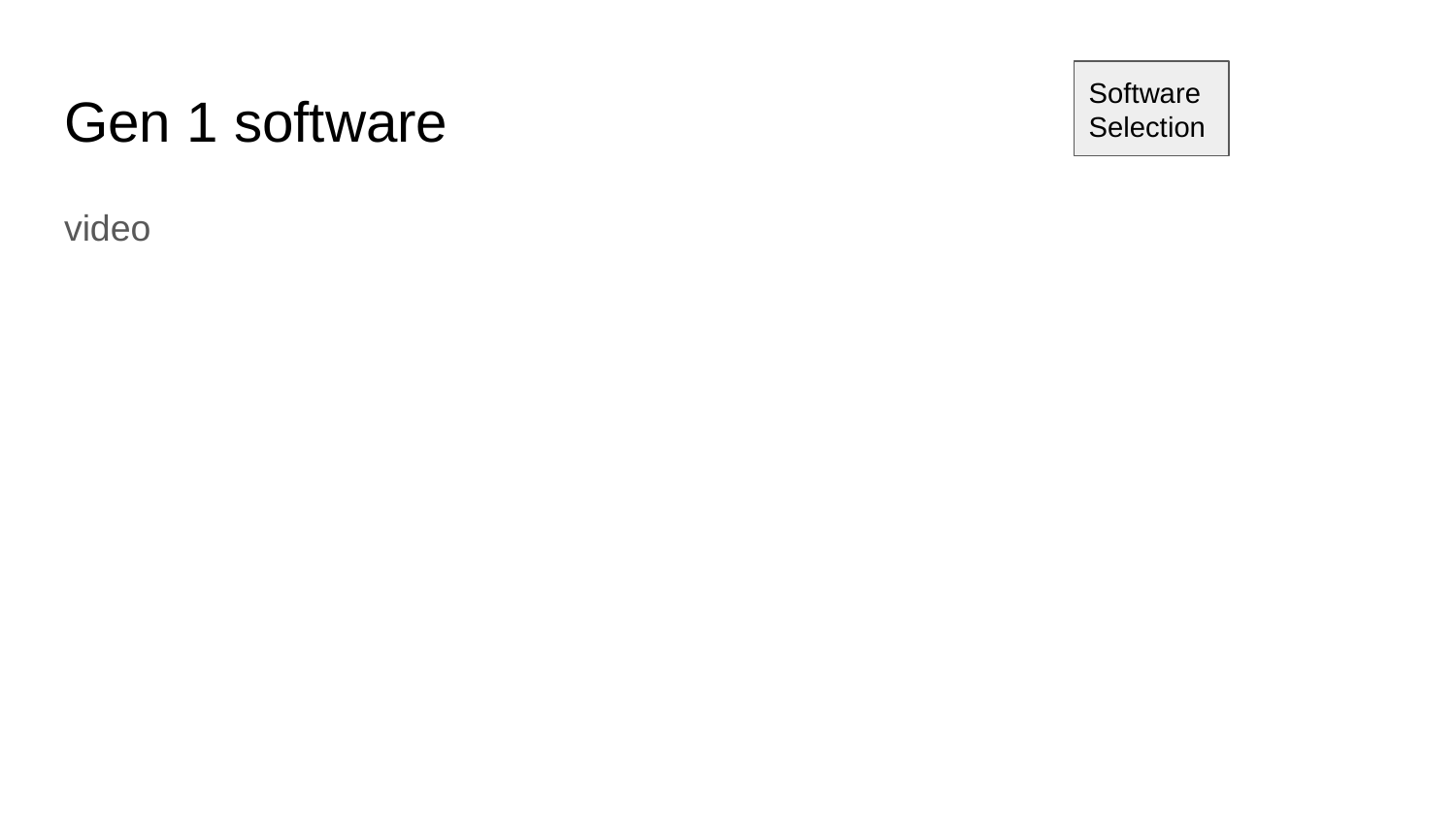

Software Selection
# Gen 1 software
video